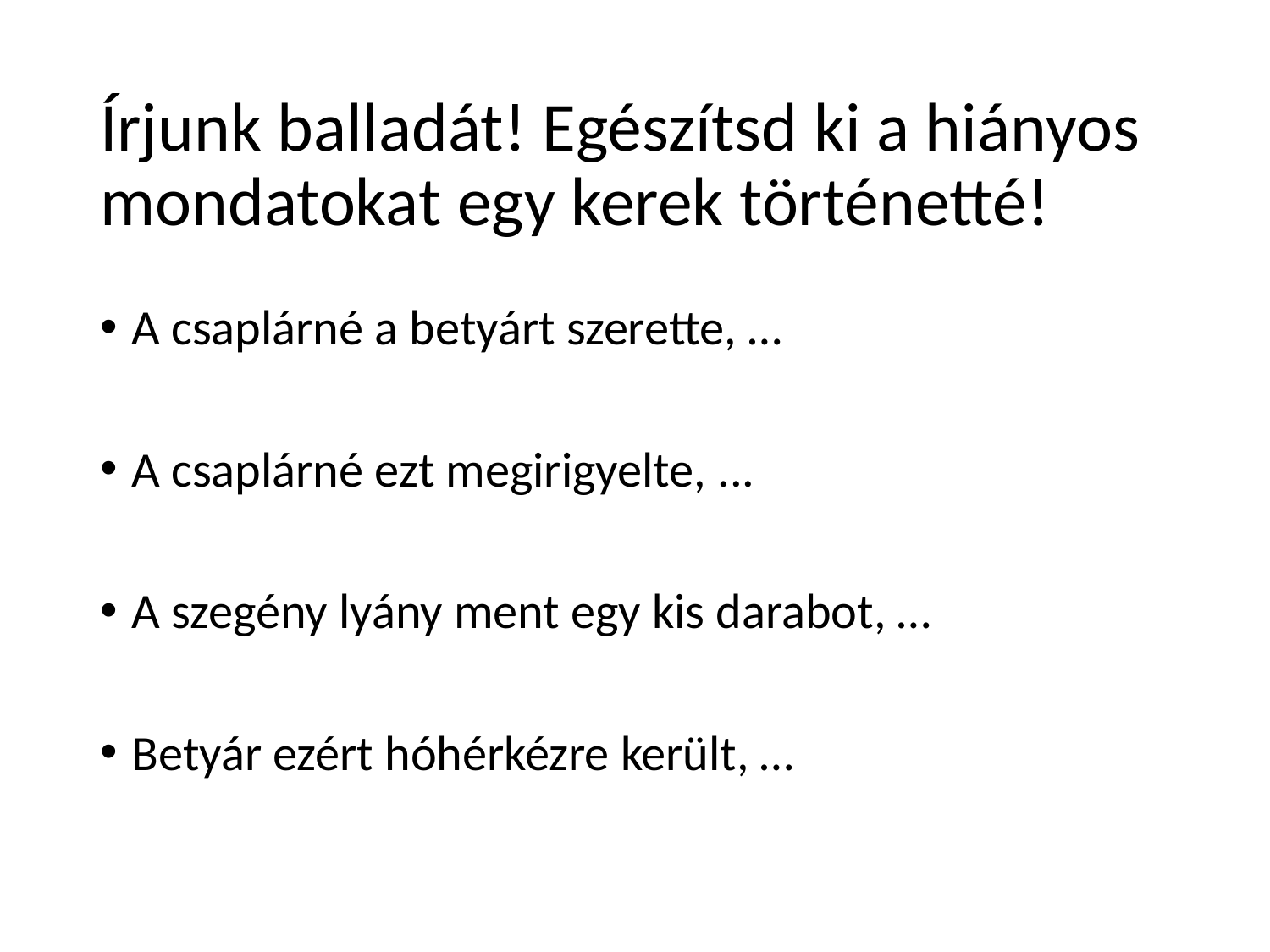

# Írjunk balladát! Egészítsd ki a hiányos mondatokat egy kerek történetté!
A csaplárné a betyárt szerette, …

A csaplárné ezt megirigyelte, ...

A szegény lyány ment egy kis darabot, …

Betyár ezért hóhérkézre került, …